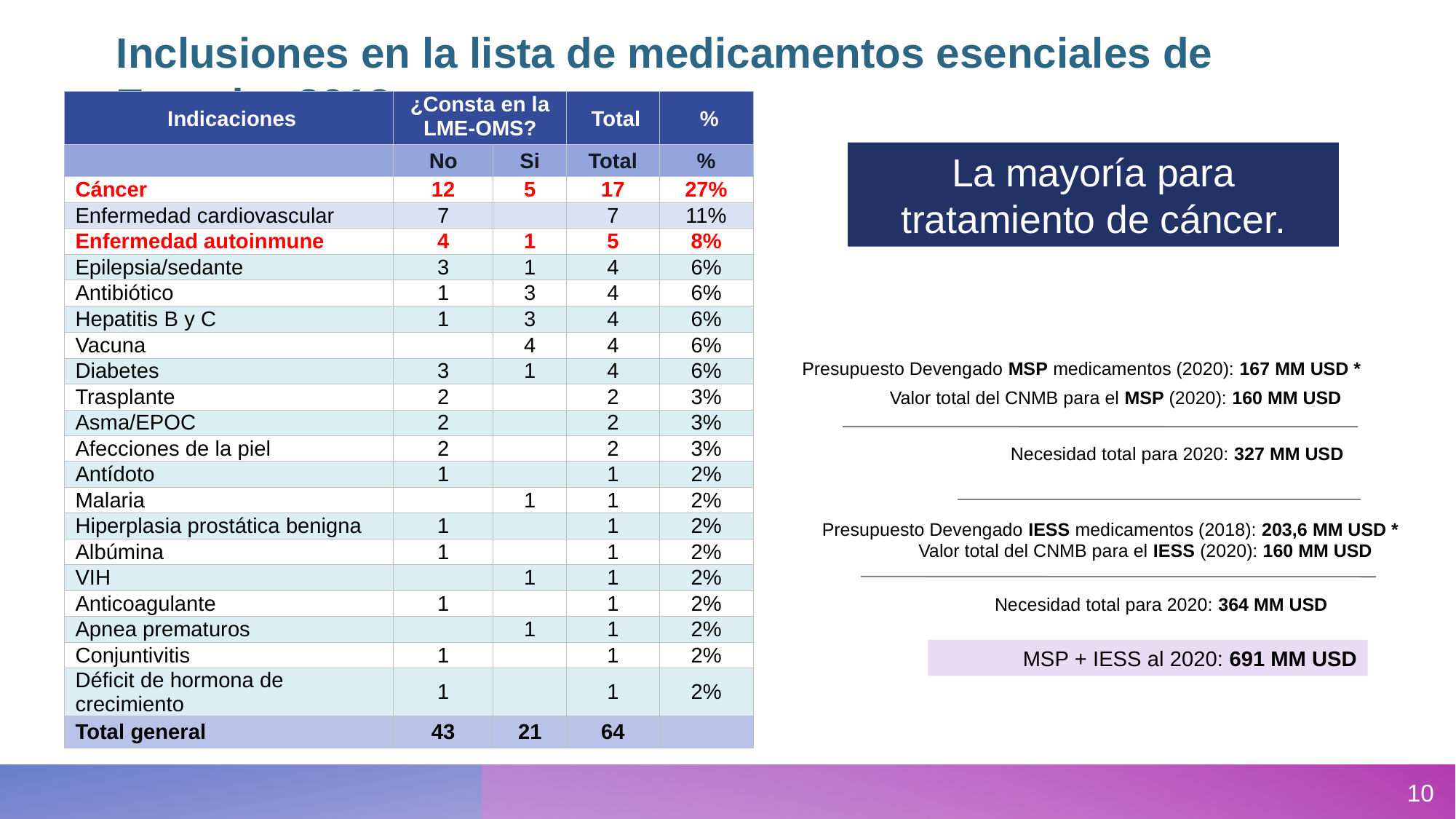

# Inclusiones en la lista de medicamentos esenciales de Ecuador 2019
| Indicaciones | ¿Consta en la LME-OMS? |  | Total | % |
| --- | --- | --- | --- | --- |
|  | No | Si | Total | % |
| Cáncer | 12 | 5 | 17 | 27% |
| Enfermedad cardiovascular | 7 |  | 7 | 11% |
| Enfermedad autoinmune | 4 | 1 | 5 | 8% |
| Epilepsia/sedante | 3 | 1 | 4 | 6% |
| Antibiótico | 1 | 3 | 4 | 6% |
| Hepatitis B y C | 1 | 3 | 4 | 6% |
| Vacuna |  | 4 | 4 | 6% |
| Diabetes | 3 | 1 | 4 | 6% |
| Trasplante | 2 |  | 2 | 3% |
| Asma/EPOC | 2 |  | 2 | 3% |
| Afecciones de la piel | 2 |  | 2 | 3% |
| Antídoto | 1 |  | 1 | 2% |
| Malaria |  | 1 | 1 | 2% |
| Hiperplasia prostática benigna | 1 |  | 1 | 2% |
| Albúmina | 1 |  | 1 | 2% |
| VIH |  | 1 | 1 | 2% |
| Anticoagulante | 1 |  | 1 | 2% |
| Apnea prematuros |  | 1 | 1 | 2% |
| Conjuntivitis | 1 |  | 1 | 2% |
| Déficit de hormona de crecimiento | 1 |  | 1 | 2% |
| Total general | 43 | 21 | 64 |  |
La mayoría para tratamiento de cáncer.
Presupuesto Devengado MSP medicamentos (2020): 167 MM USD *
Valor total del CNMB para el MSP (2020): 160 MM USD

Necesidad total para 2020: 327 MM USD
Presupuesto Devengado IESS medicamentos (2018): 203,6 MM USD *
Valor total del CNMB para el IESS (2020): 160 MM USD

Necesidad total para 2020: 364 MM USD
MSP + IESS al 2020: 691 MM USD
10